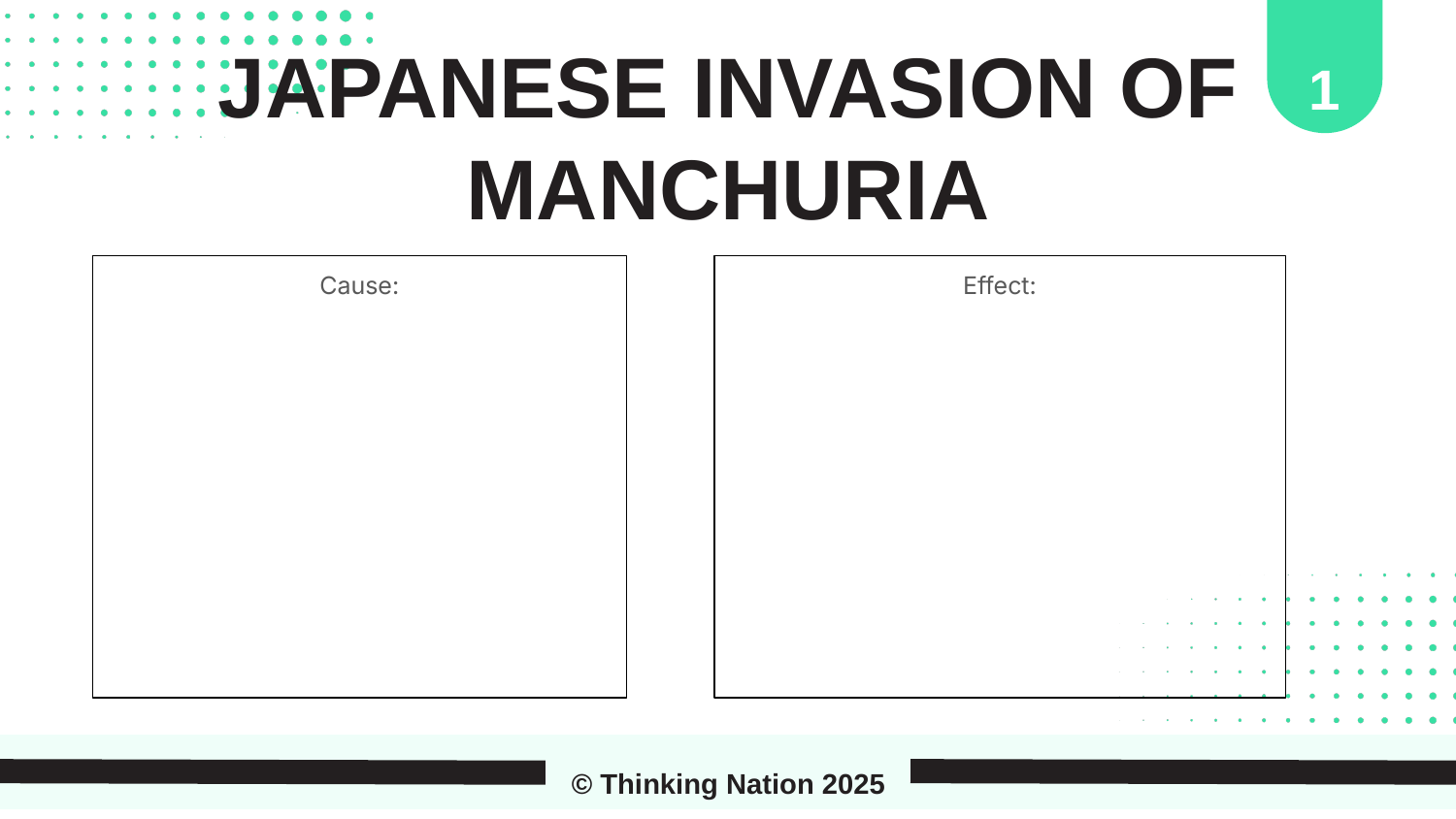

1
JAPANESE INVASION OF MANCHURIA
Cause:

Effect:

© Thinking Nation 2025